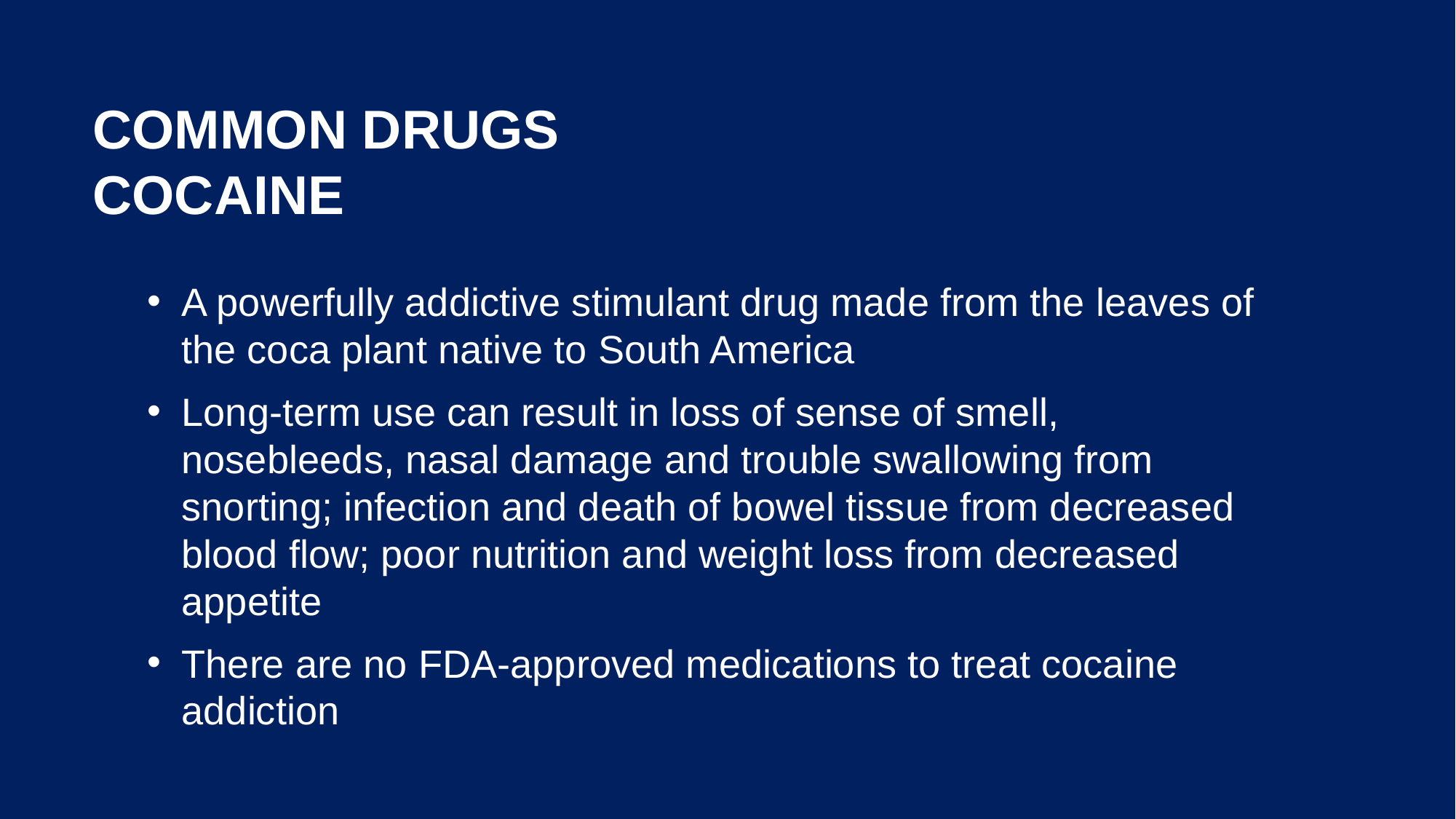

# Common Drugs Cocaine

A powerfully addictive stimulant drug made from the leaves of the coca plant native to South America
Long-term use can result in loss of sense of smell, nosebleeds, nasal damage and trouble swallowing from snorting; infection and death of bowel tissue from decreased blood flow; poor nutrition and weight loss from decreased appetite
There are no FDA-approved medications to treat cocaine addiction